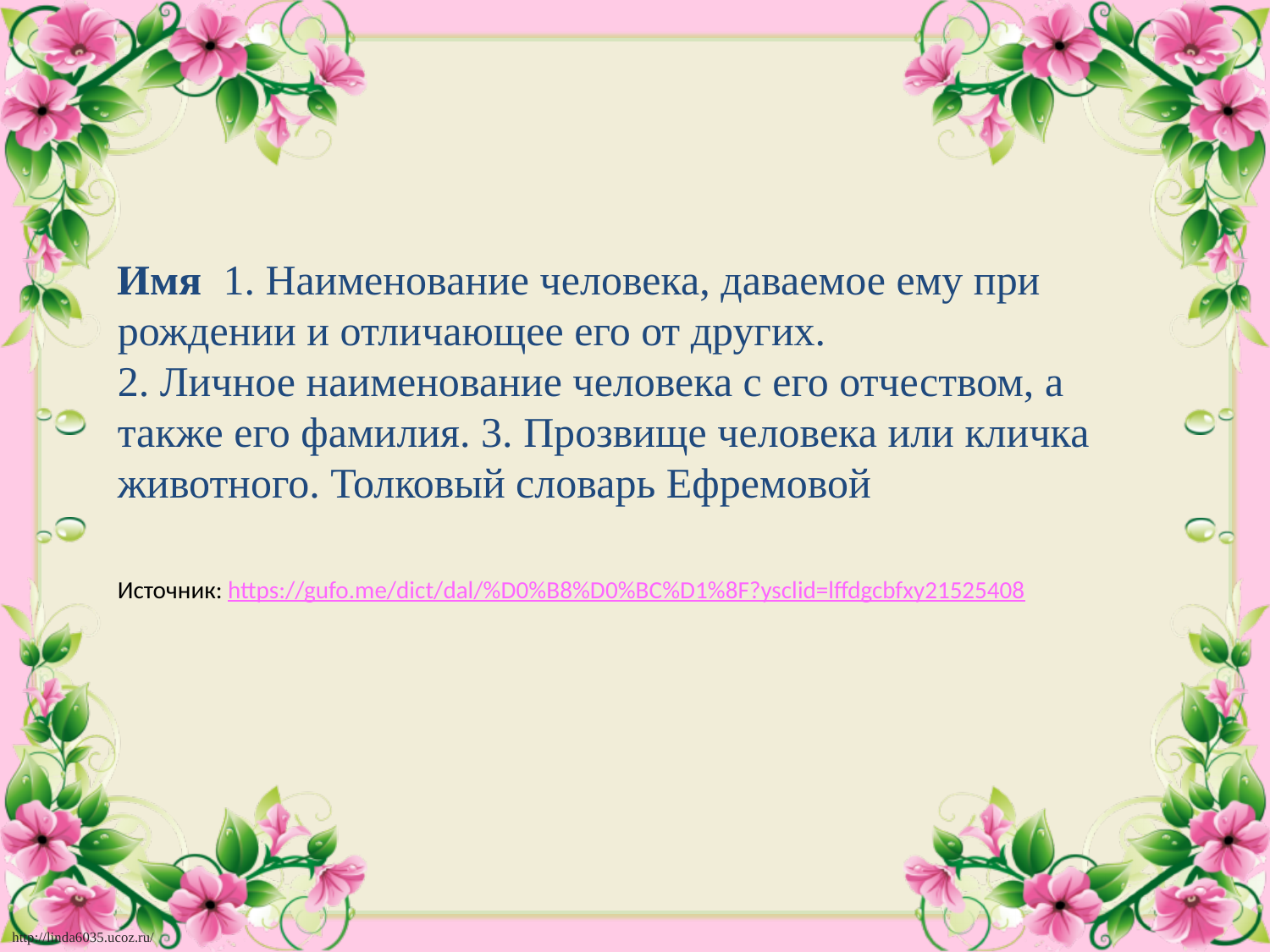

Имя  1. Наименование человека, даваемое ему при рождении и отличающее его от других.
2. Личное наименование человека с его отчеством, а также его фамилия. 3. Прозвище человека или кличка животного. Толковый словарь Ефремовой
Источник: https://gufo.me/dict/dal/%D0%B8%D0%BC%D1%8F?ysclid=lffdgcbfxy21525408